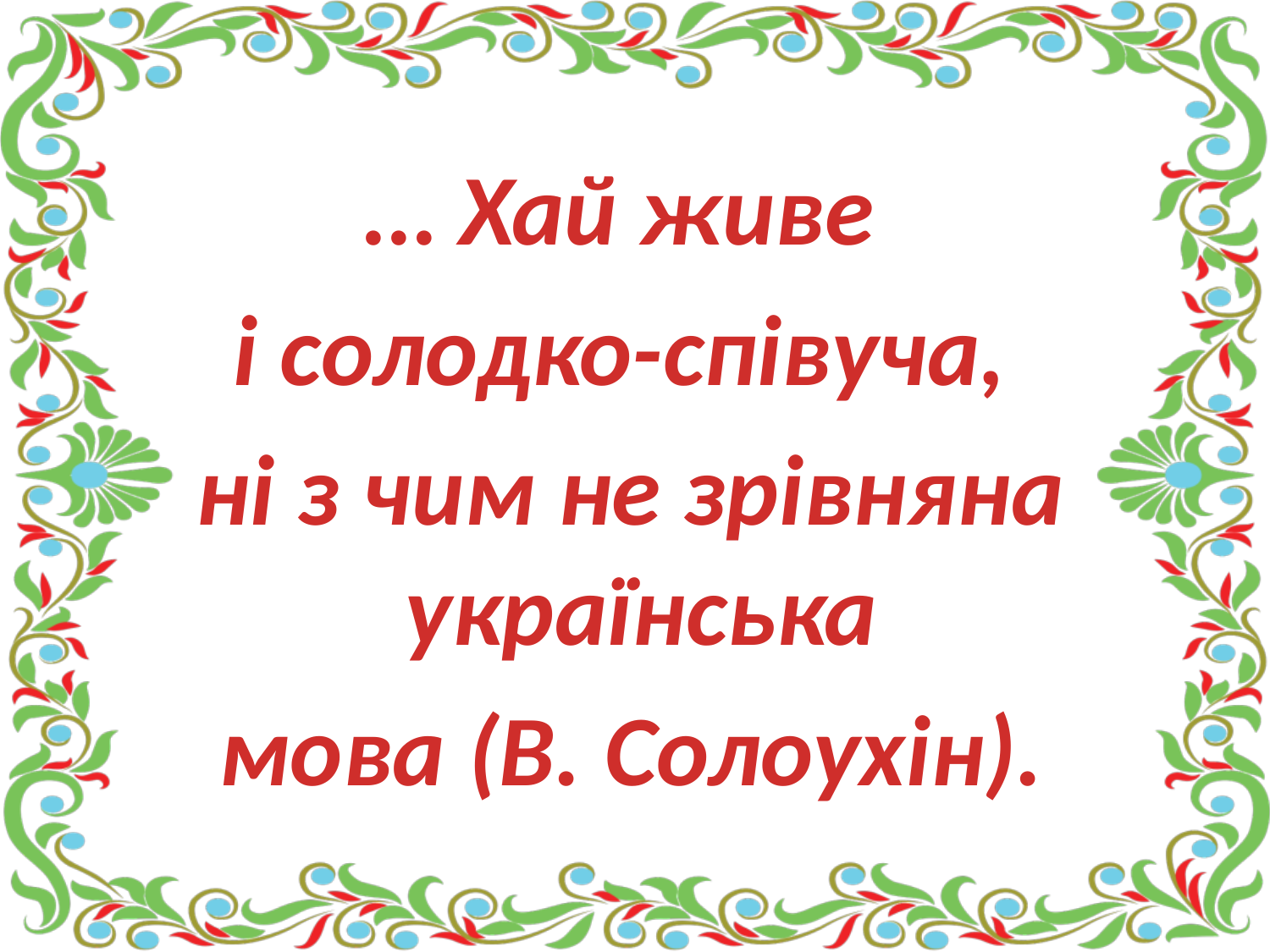

… Хай живе
і солодко-співуча,
ні з чим не зрівняна українська
мова (В. Солоухін).